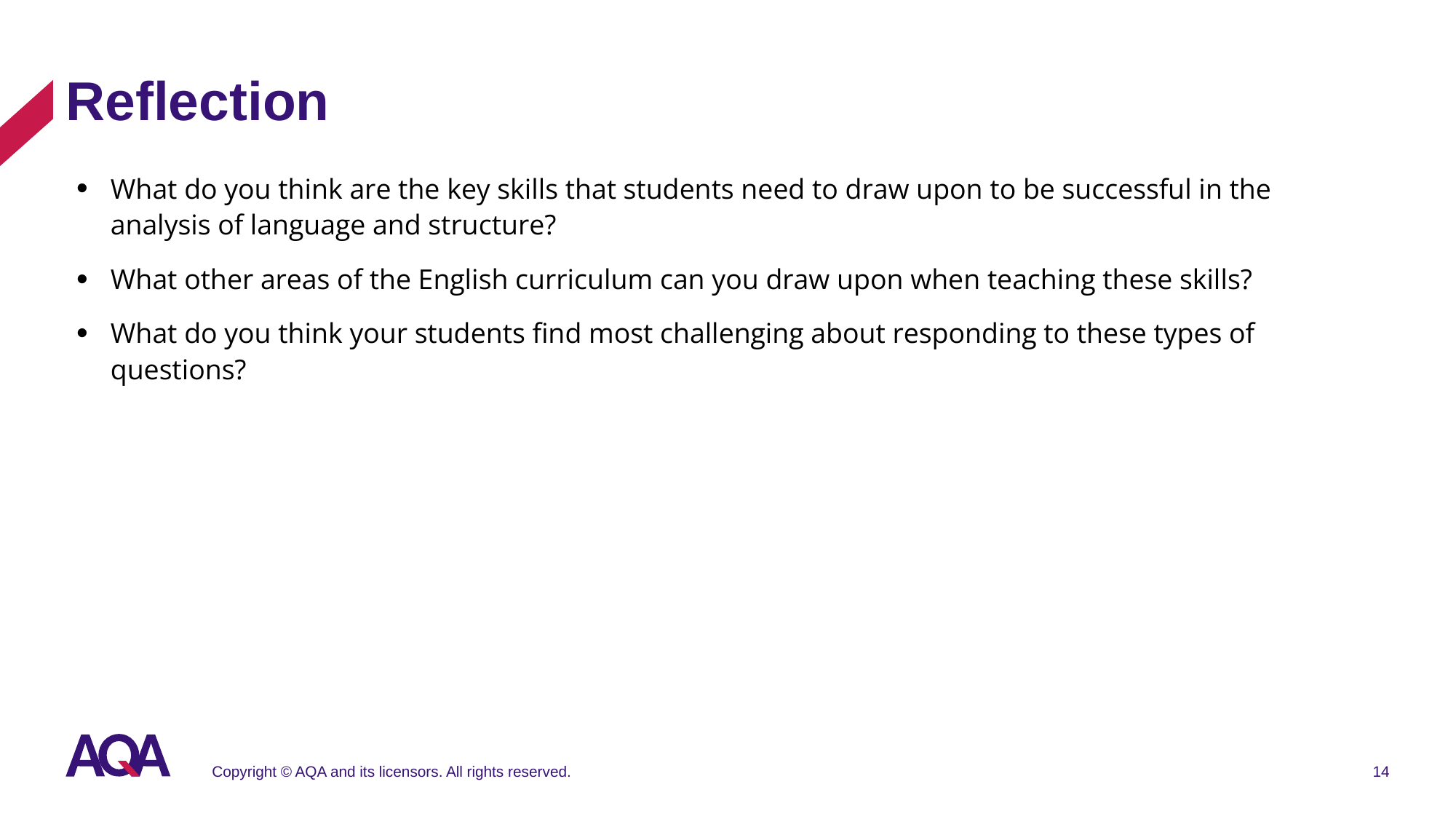

# Reflection
What do you think are the key skills that students need to draw upon to be successful in the analysis of language and structure?
What other areas of the English curriculum can you draw upon when teaching these skills?
What do you think your students find most challenging about responding to these types of questions?

Copyright © AQA and its licensors. All rights reserved.
14